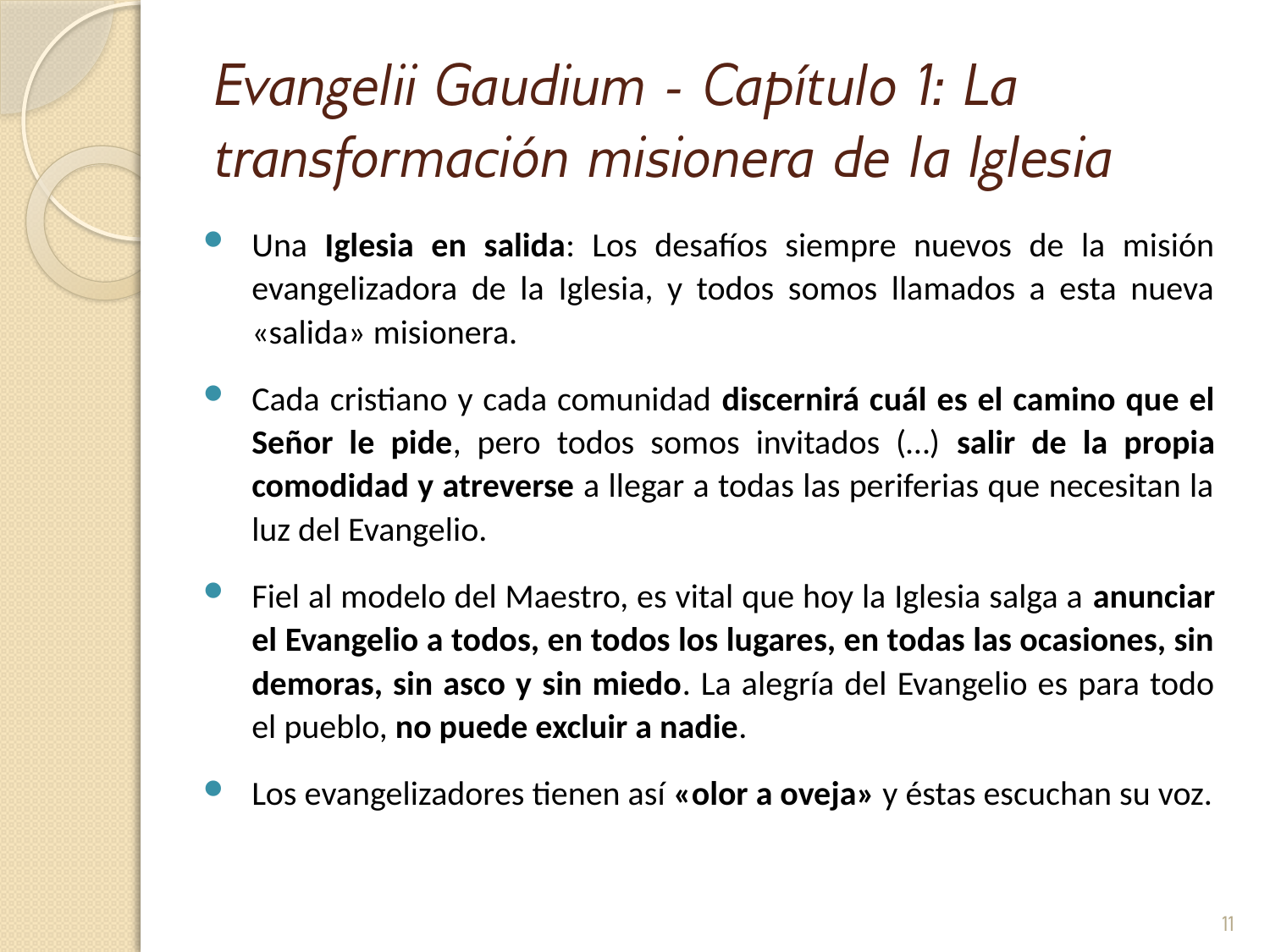

# Evangelii Gaudium - Capítulo 1: La transformación misionera de la Iglesia
Una Iglesia en salida: Los desafíos siempre nuevos de la misión evangelizadora de la Iglesia, y todos somos llamados a esta nueva «salida» misionera.
Cada cristiano y cada comunidad discernirá cuál es el camino que el Señor le pide, pero todos somos invitados (…) salir de la propia comodidad y atreverse a llegar a todas las periferias que necesitan la luz del Evangelio.
Fiel al modelo del Maestro, es vital que hoy la Iglesia salga a anunciar el Evangelio a todos, en todos los lugares, en todas las ocasiones, sin demoras, sin asco y sin miedo. La alegría del Evangelio es para todo el pueblo, no puede excluir a nadie.
Los evangelizadores tienen así «olor a oveja» y éstas escuchan su voz.
11